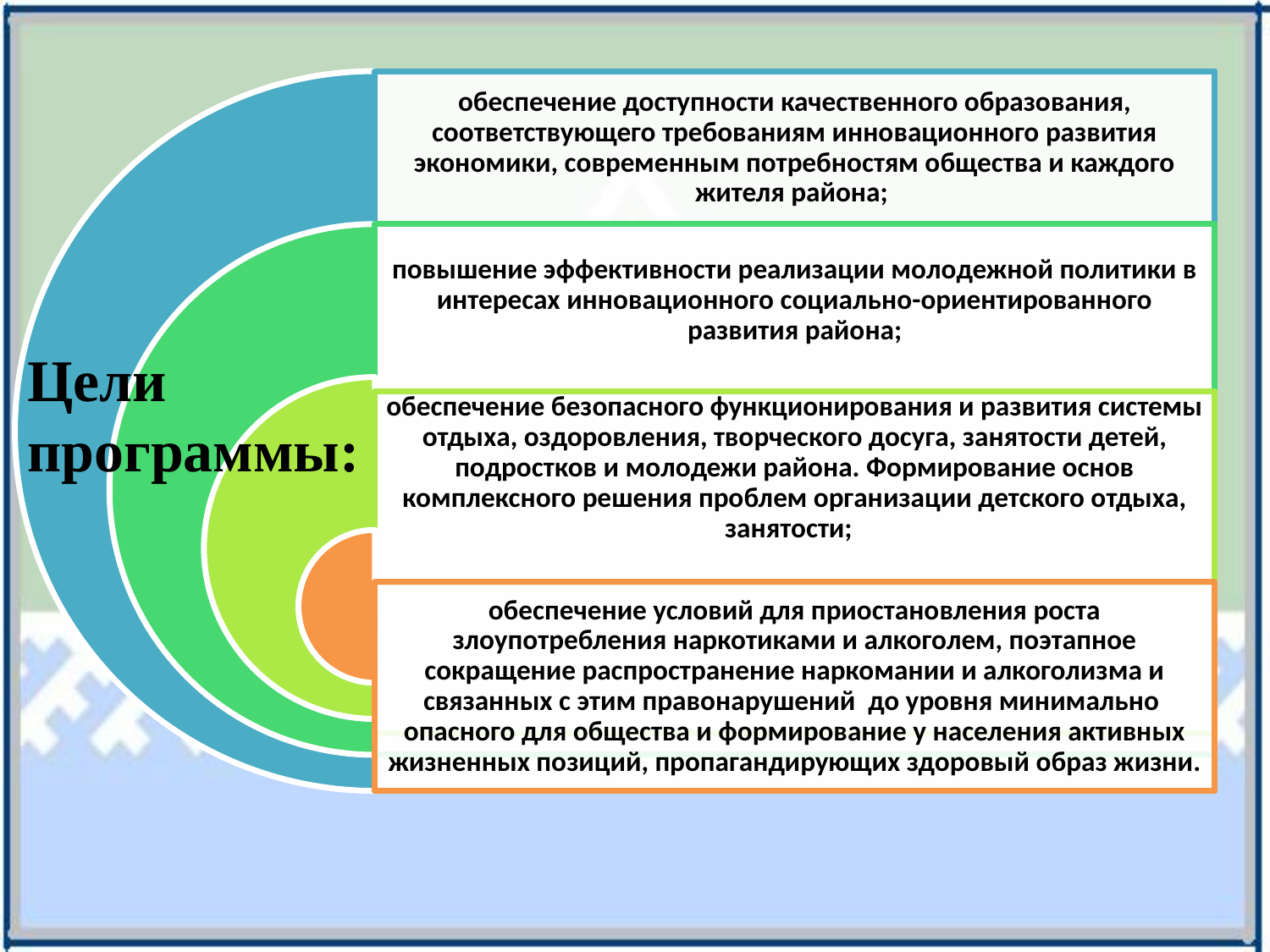

обеспечение доступности качественного образования, соответствующего требованиям инновационного развития экономики, современным потребностям общества и каждого жителя района;
повышение эффективности реализации молодежной политики в интересах инновационного социально-ориентированного развития района;
обеспечение безопасного функционирования и развития системы отдыха, оздоровления, творческого досуга, занятости детей, подростков и молодежи района. Формирование основ комплексного решения проблем организации детского отдыха, занятости;
обеспечение условий для приостановления роста злоупотребления наркотиками и алкоголем, поэтапное сокращение распространение наркомании и алкоголизма и связанных с этим правонарушений  до уровня минимально  опасного для общества и формирование у населения активных жизненных позиций, пропагандирующих здоровый образ жизни.
Цели программы: